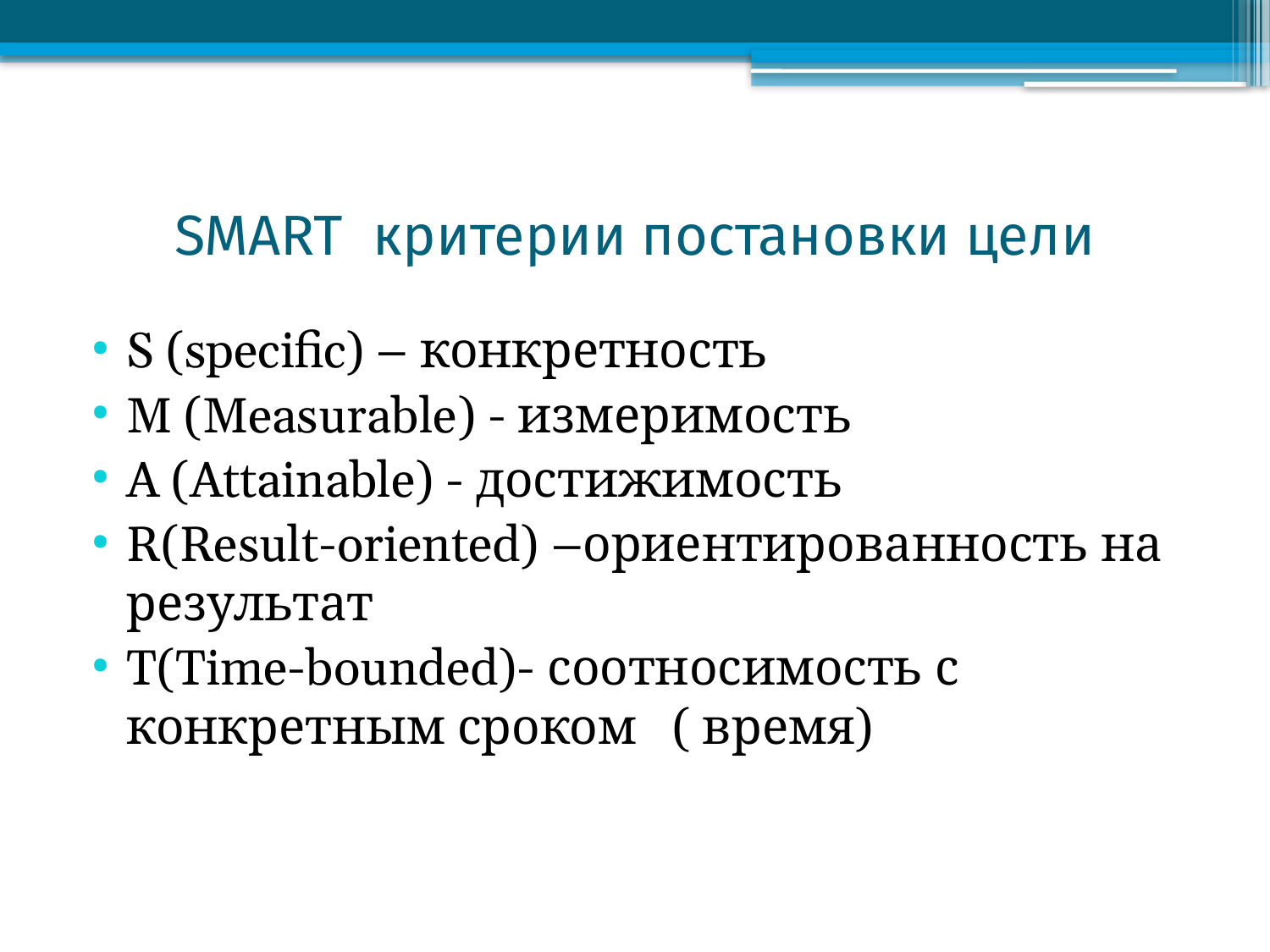

# SMART  критерии постановки цели
S (specific) – конкретность
M (Measurable) - измеримость
A (Attainable) - достижимость
R(Result-oriented) –ориентированность на результат
T(Time-bounded)- соотносимость с конкретным сроком   ( время)